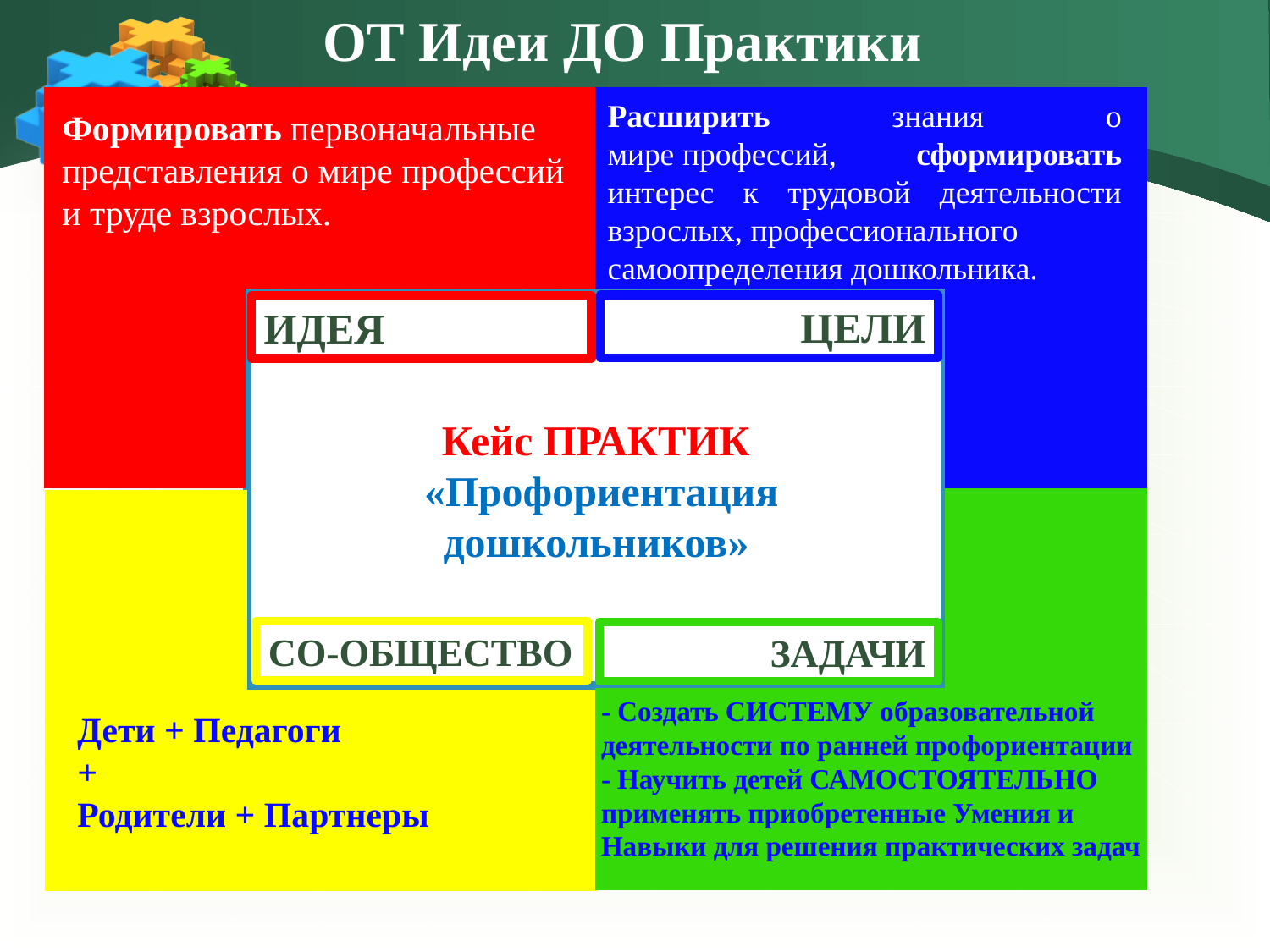

ОТ Идеи ДО Практики

Расширить знания о мире профессий, сформировать интерес к трудовой деятельности взрослых, профессионального самоопределения дошкольника.
Формировать первоначальные представления о мире профессий и труде взрослых.
Кейс ПРАКТИК
 «Профориентация дошкольников»
ЦЕЛИ
ИДЕЯ

СО-ОБЩЕСТВО
ЗАДАЧИ
- Создать СИСТЕМУ образовательной
деятельности по ранней профориентации
- Научить детей САМОСТОЯТЕЛЬНО применять приобретенные Умения и Навыки для решения практических задач
Дети + Педагоги
+
Родители + Партнеры